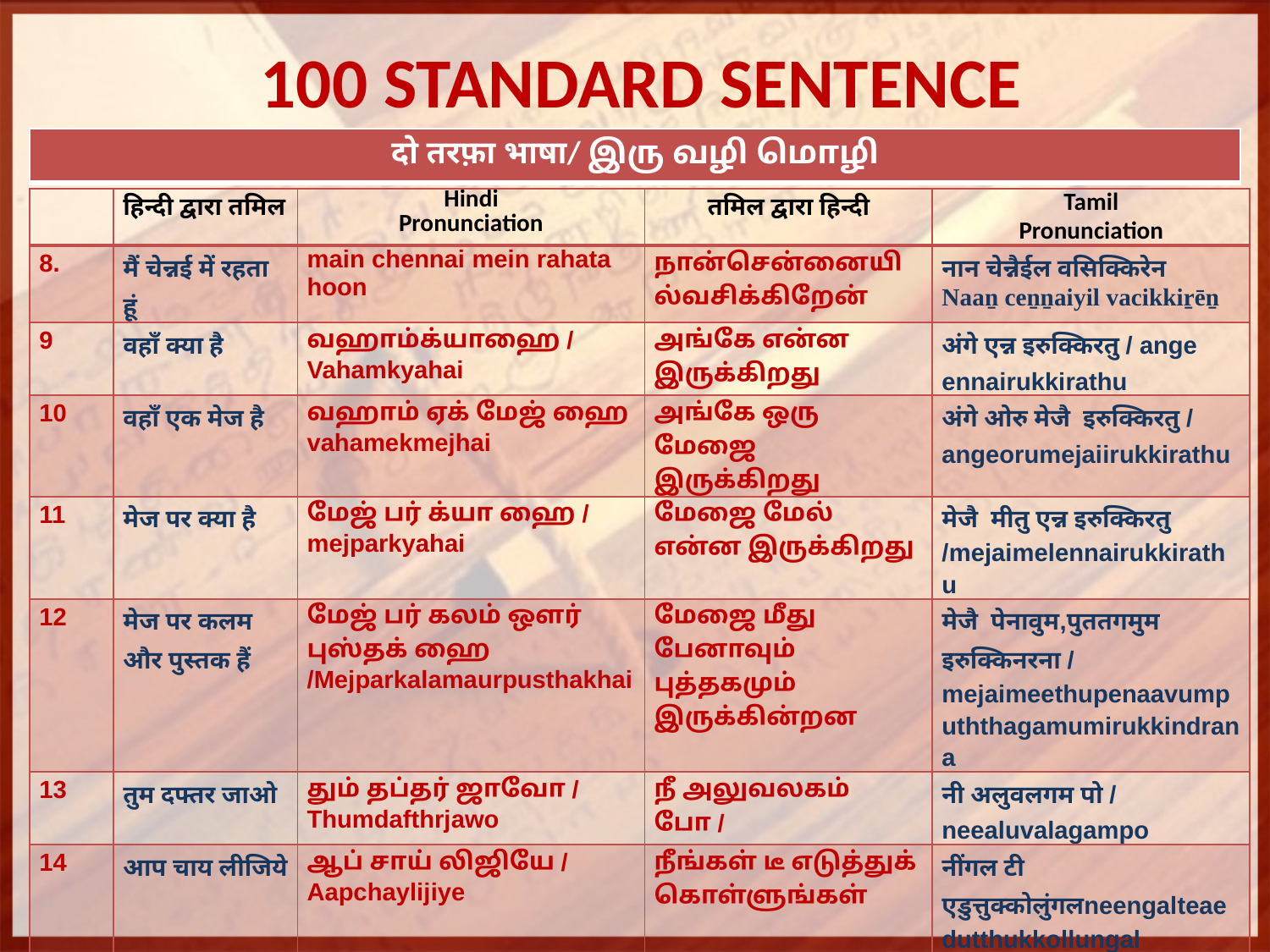

# 100 STANDARD SENTENCE
| दो तरफ़ा भाषा/ இரு வழி மொழி |
| --- |
|  | हिन्दी द्वारा तमिल | Hindi Pronunciation | तमिल द्वारा हिन्दी | Tamil Pronunciation |
| --- | --- | --- | --- | --- |
| 8. | मैं चेन्नई में रहता हूं | main chennai mein rahata hoon | நான்சென்னையில்வசிக்கிறேன் | नान चेन्नैईल वसिक्किरेन Naaṉ ceṉṉaiyil vacikkiṟēṉ |
| 9 | वहाँ क्या है | வஹாம்க்யாஹை / Vahamkyahai | அங்கே என்ன இருக்கிறது | अंगे एन्न इरुक्किरतु / ange ennairukkirathu |
| 10 | वहाँ एक मेज है | வஹாம் ஏக் மேஜ் ஹை vahamekmejhai | அங்கே ஒரு மேஜை இருக்கிறது | अंगे ओरु मेजै इरुक्किरतु / angeorumejaiirukkirathu |
| 11 | मेज पर क्या है | மேஜ் பர் க்யா ஹை / mejparkyahai | மேஜை மேல் என்ன இருக்கிறது | मेजै मीतु एन्न इरुक्किरतु /mejaimelennairukkirathu |
| 12 | मेज पर कलम और पुस्तक हैं | மேஜ் பர் கலம் ஔர் புஸ்தக் ஹை /Mejparkalamaurpusthakhai | மேஜை மீது பேனாவும் புத்தகமும் இருக்கின்றன | मेजै पेनावुम,पुततगमुम इरुक्किनरना / mejaimeethupenaavumpuththagamumirukkindrana |
| 13 | तुम दफ्तर जाओ | தும் தப்தர் ஜாவோ / Thumdafthrjawo | நீ அலுவலகம் போ / | नी अलुवलगम पो / neealuvalagampo |
| 14 | आप चाय लीजिये | ஆப் சாய் லிஜியே / Aapchaylijiye | நீங்கள் டீ எடுத்துக் கொள்ளுங்கள் | नींगल टी एडुत्तुक्कोलुंगलneengalteaedutthukkollungal |